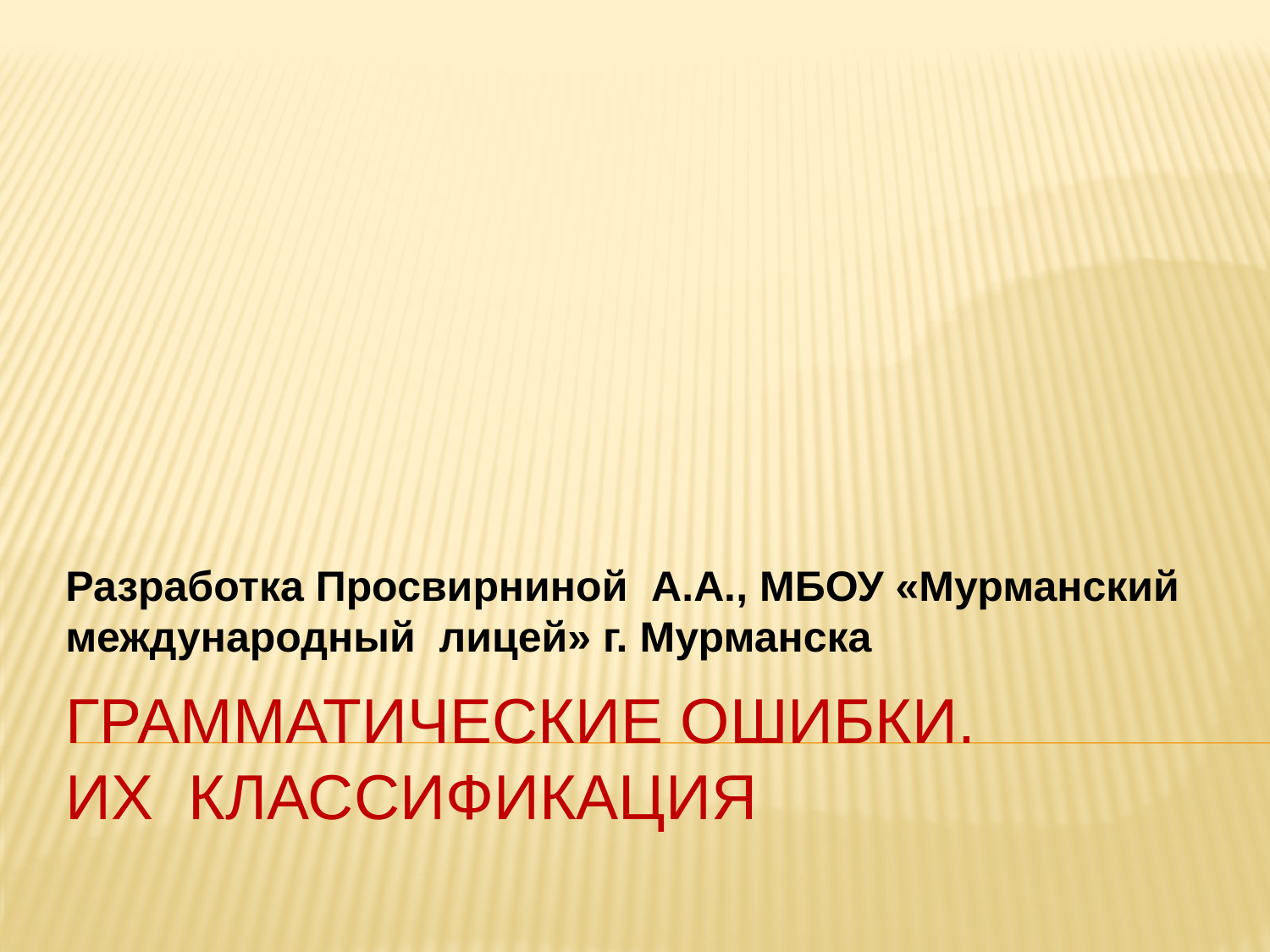

Разработка Просвирниной  А.А., МБОУ «Мурманский международный  лицей» г. Мурманска
# Грамматические ошибки. Их  классификация